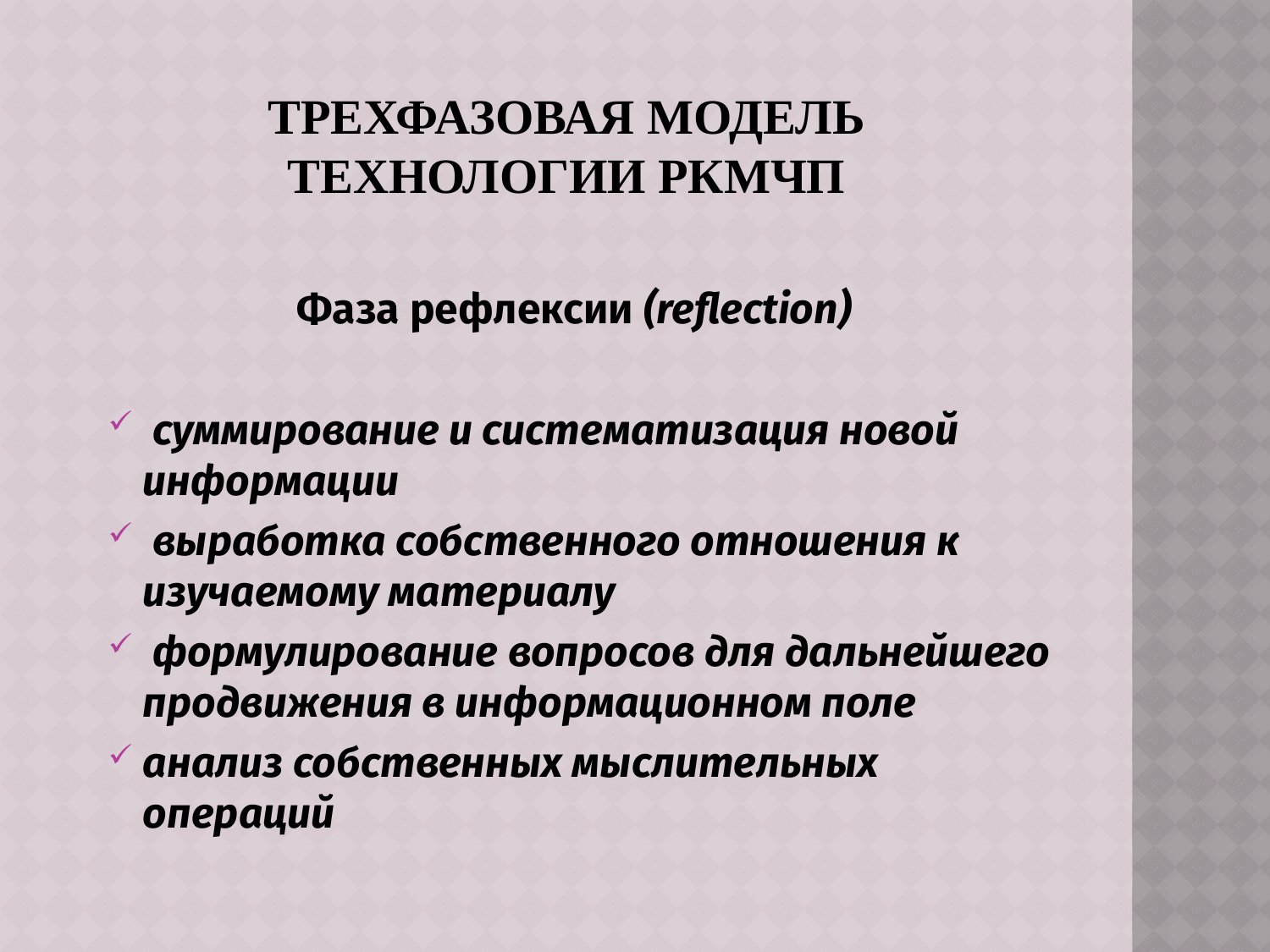

# Трехфазовая модель технологии РКМЧП
Фаза рефлексии (reflection)

 суммирование и систематизация новой информации
 выработка собственного отношения к изучаемому материалу
 формулирование вопросов для дальнейшего продвижения в информационном поле
анализ собственных мыслительных операций